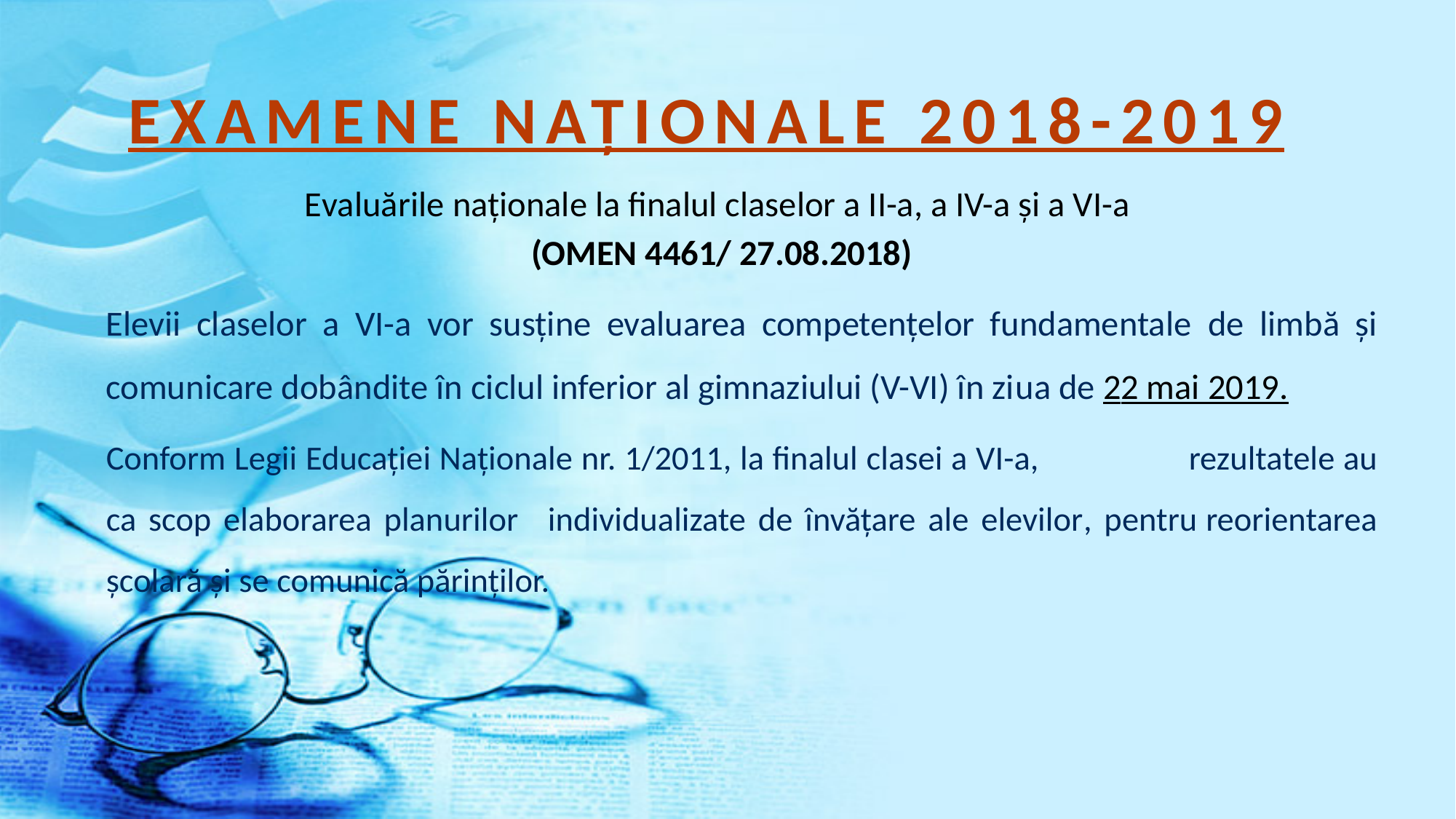

# EXAMENE NAȚIONALE 2018-2019
Evaluările naționale la finalul claselor a II-a, a IV-a și a VI-a
(OMEN 4461/ 27.08.2018)
		Elevii claselor a VI-a vor susține evaluarea competențelor fundamentale de limbă și comunicare dobândite în ciclul inferior al gimnaziului (V-VI) în ziua de 22 mai 2019.
			Conform Legii Educației Naționale nr. 1/2011, la finalul clasei a VI-a, 						              rezultatele au ca scop elaborarea planurilor 							individualizate de învățare ale elevilor, pentru							reorientarea școlară și se comunică părinților.